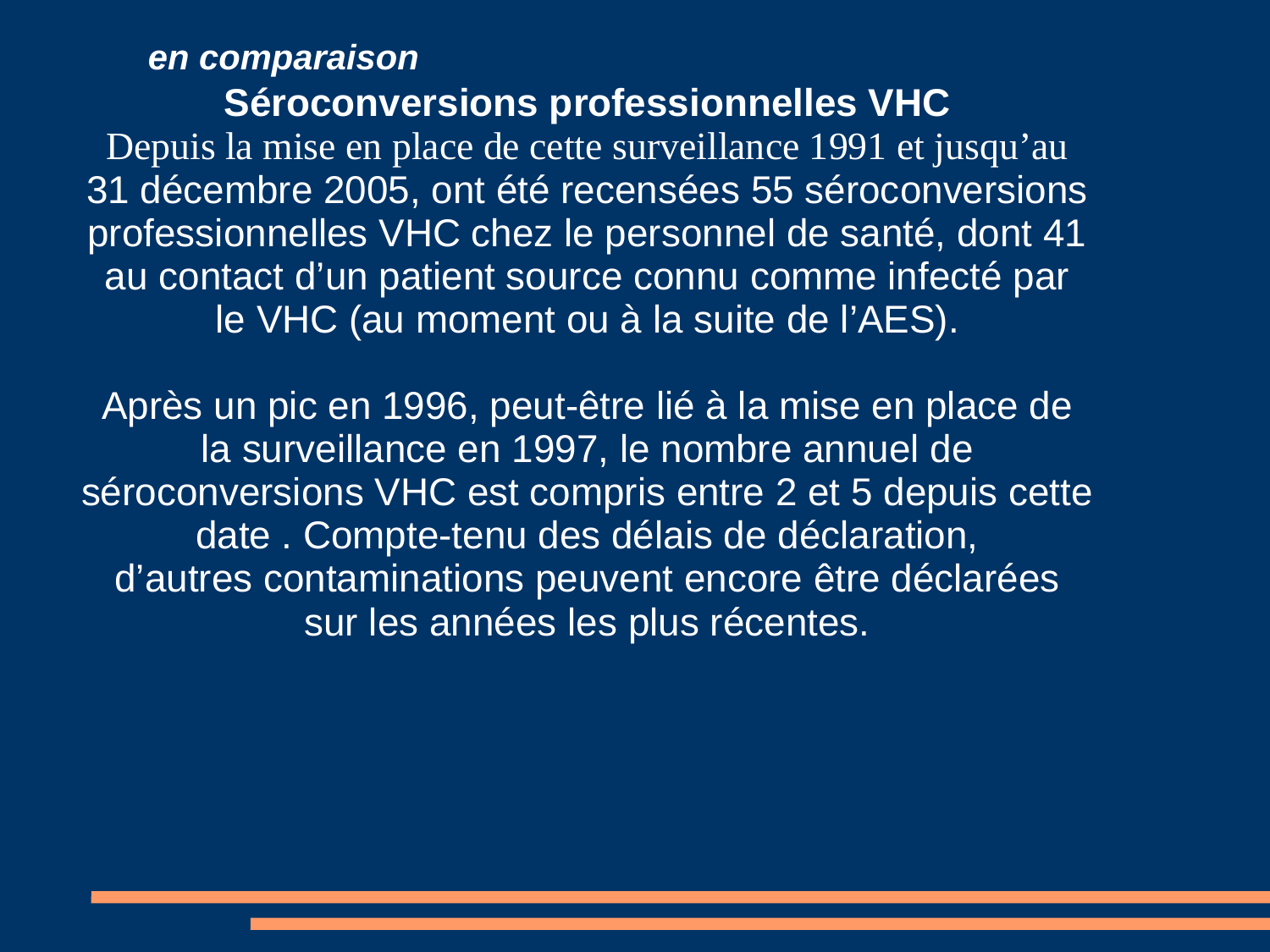

# en comparaison
Séroconversions professionnelles VHC
Depuis la mise en place de cette surveillance 1991 et jusqu’au
31 décembre 2005, ont été recensées 55 séroconversions
professionnelles VHC chez le personnel de santé, dont 41
au contact d’un patient source connu comme infecté par
le VHC (au moment ou à la suite de l’AES).

Après un pic en 1996, peut-être lié à la mise en place de
la surveillance en 1997, le nombre annuel de
séroconversions VHC est compris entre 2 et 5 depuis cette
date . Compte-tenu des délais de déclaration,
d’autres contaminations peuvent encore être déclarées
sur les années les plus récentes.